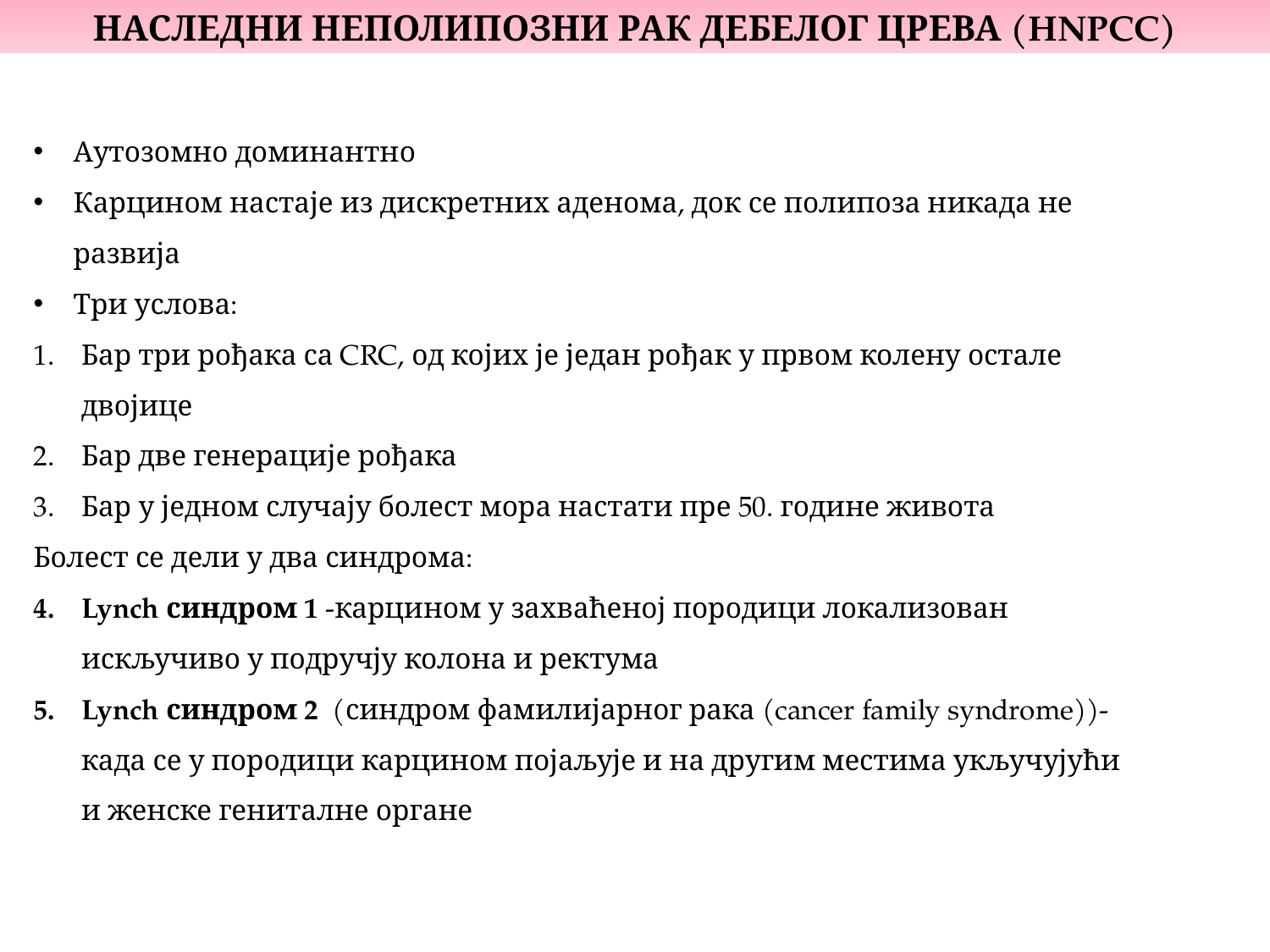

НАСЛЕДНИ НЕПОЛИПОЗНИ РАК ДЕБЕЛОГ ЦРЕВА (HNPCC)
Аутозомно доминантно
Карцином настаје из дискретних аденома, док се полипоза никада не развија
Три услова:
Бар три рођака са CRC, од којих је један рођак у првом колену остале двојице
Бар две генерације рођака
Бар у једном случају болест мора настати пре 50. године живота
Болест се дели у два синдрома:
Lynch синдром 1 -карцином у захваћеној породици локализован искључиво у подручју колона и ректума
Lynch синдром 2  (синдром фамилијарног рака (cancer family syndrome))-када се у породици карцином појаљује и на другим местима укључујући и женске гениталне органе